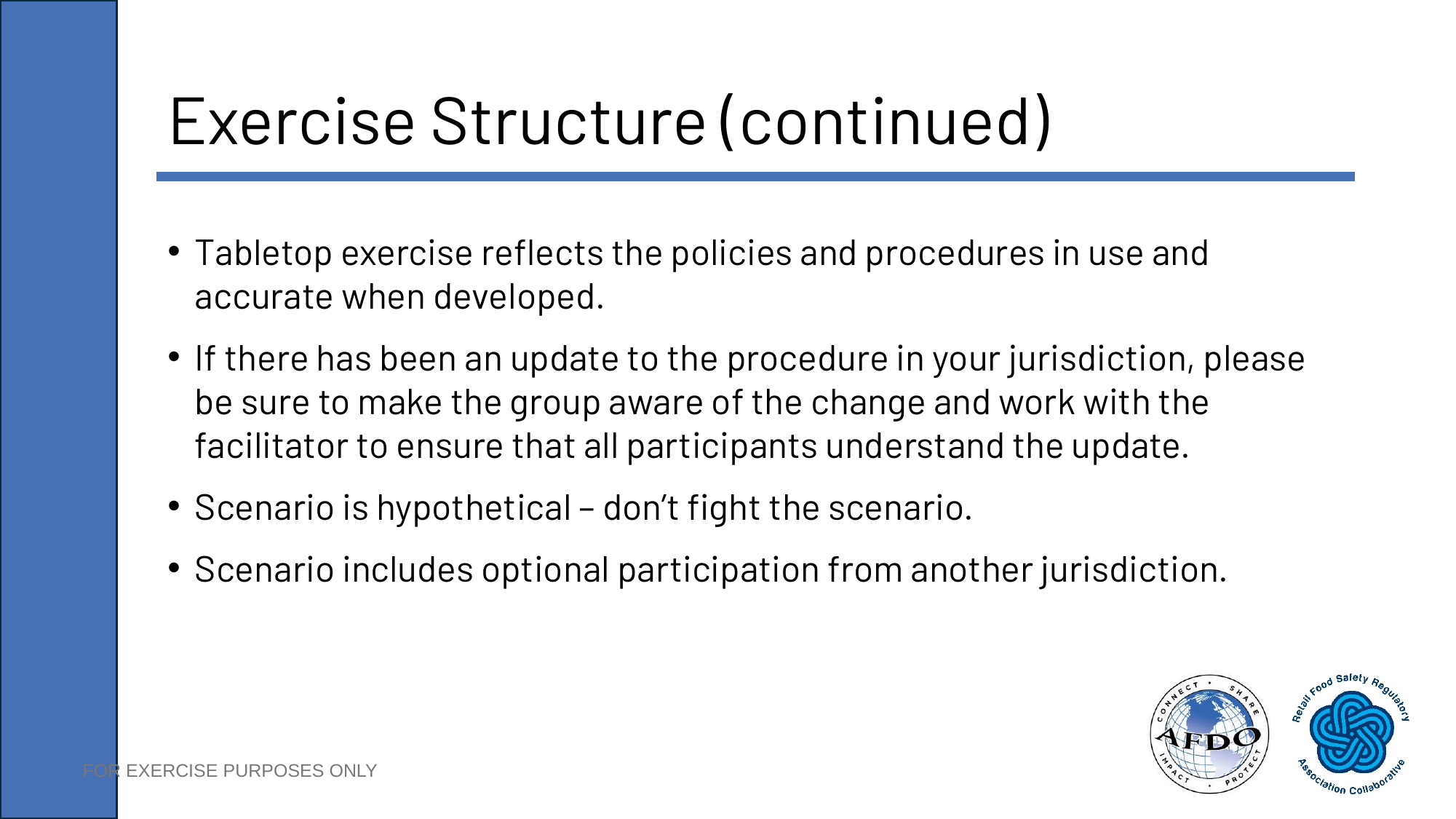

# Exercise Structure (continued)
Tabletop exercise reflects the policies and procedures in use and accurate when developed.
If there has been an update to the procedure in your jurisdiction, please be sure to make the group aware of the change and work with the facilitator to ensure that all participants understand the update.
Scenario is hypothetical – don’t fight the scenario.
Scenario includes optional participation from another jurisdiction.

FOR EXERCISE PURPOSES ONLY